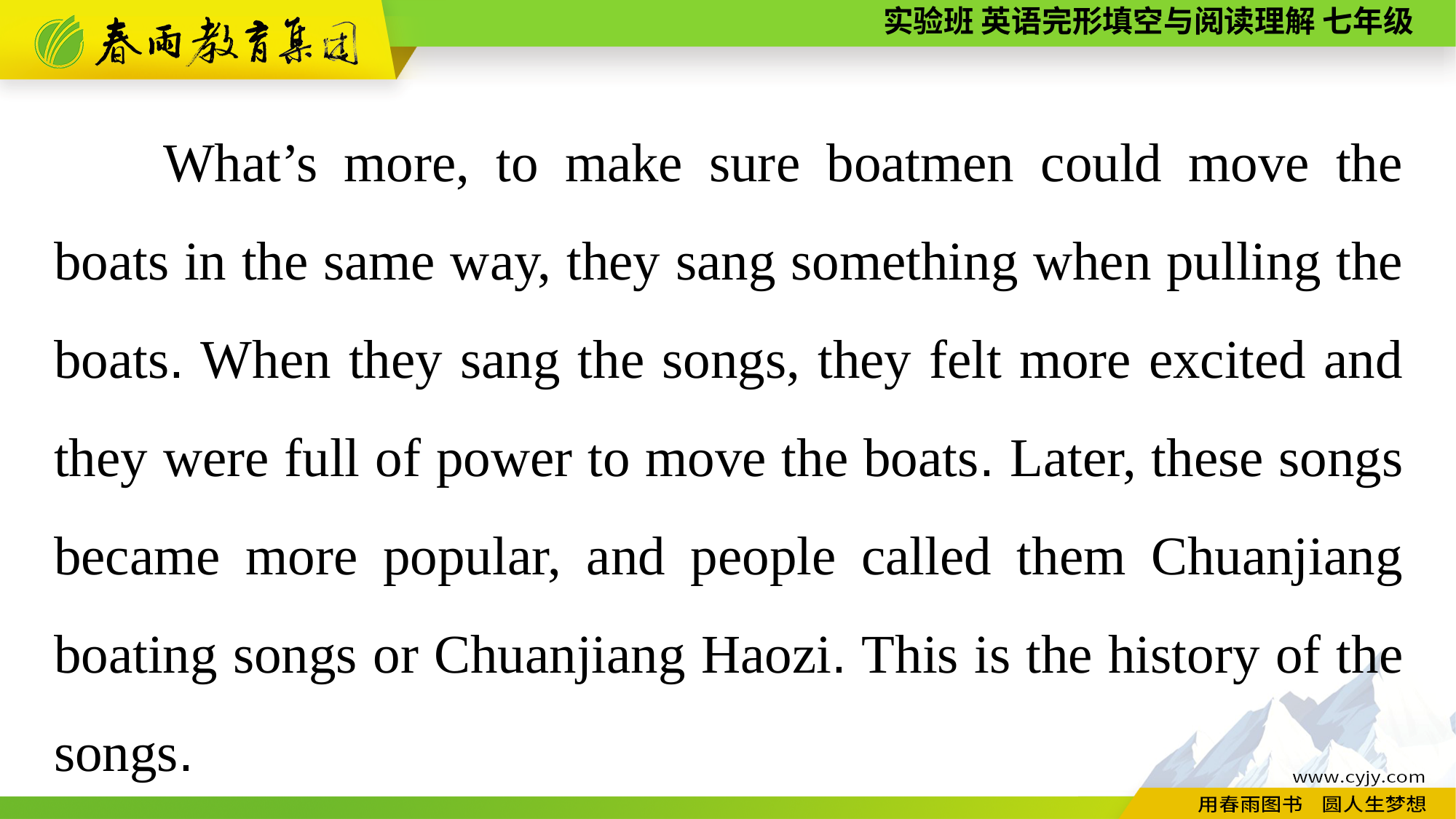

What’s more, to make sure boatmen could move the boats in the same way, they sang something when pulling the boats. When they sang the songs, they felt more excited and they were full of power to move the boats. Later, these songs became more popular, and people called them Chuanjiang boating songs or Chuanjiang Haozi. This is the history of the songs.